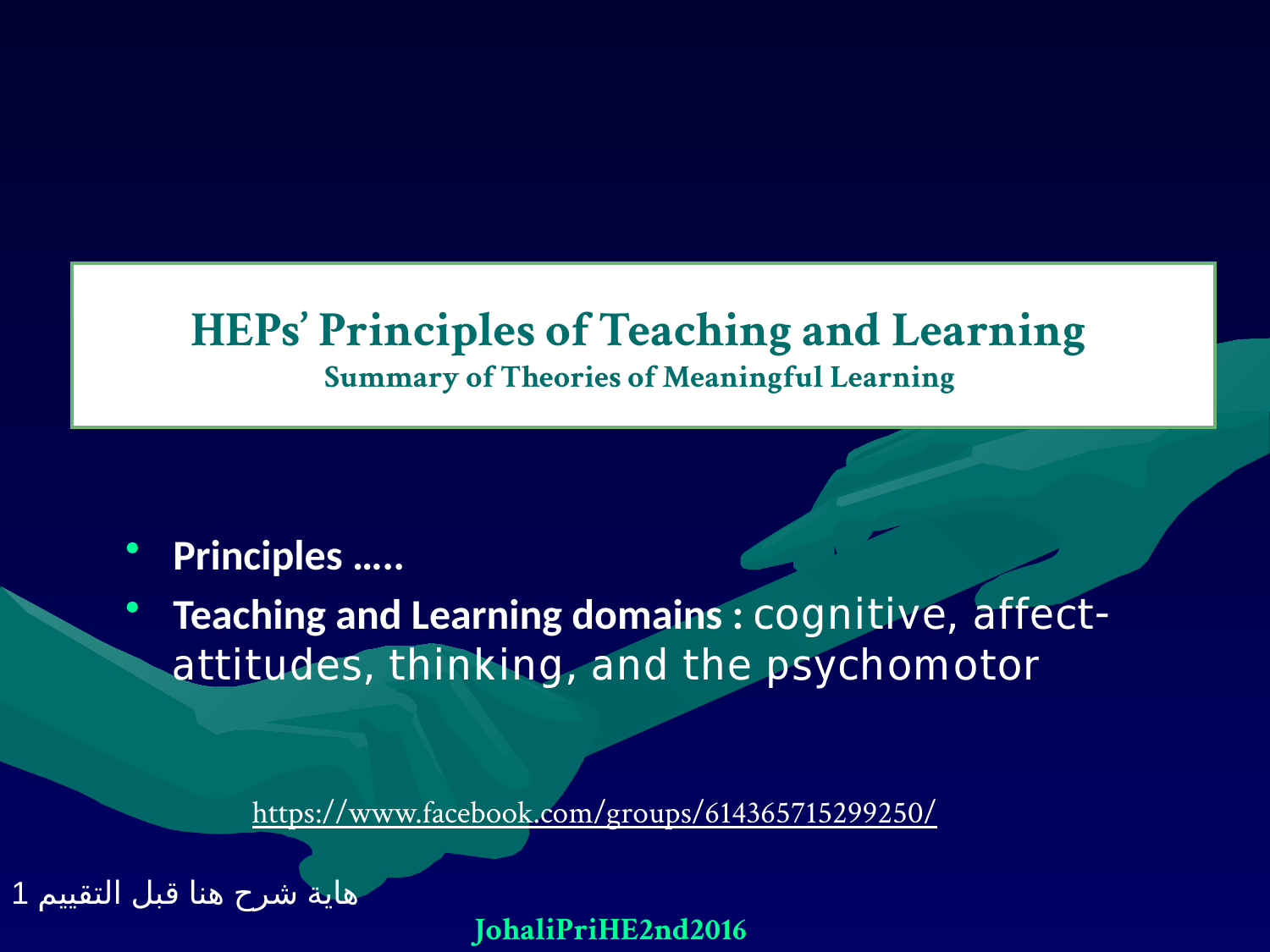

# HEPs’ Principles of Teaching and Learning Summary of Theories of Meaningful Learning
Principles …..
Teaching and Learning domains : cognitive, affect-attitudes, thinking, and the psychomotor

https://www.facebook.com/groups/614365715299250/
هاية شرح هنا قبل التقييم 1
JohaliPriHE2nd2016